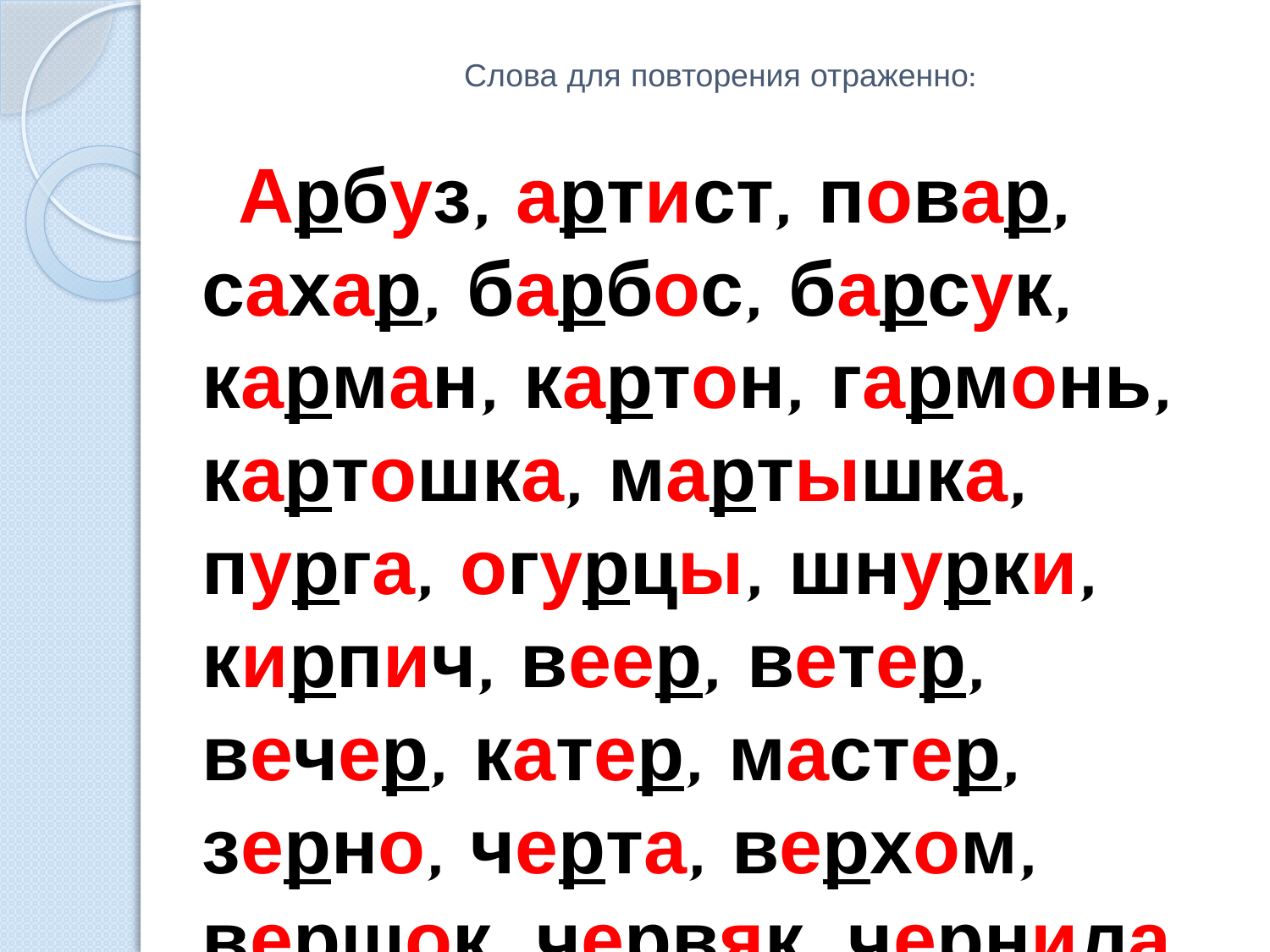

# Слова для повторения отраженно:
   Арбуз, артист, повар, сахар, барбос, барсук, карман, картон, гармонь, картошка, мартышка, пурга, огурцы, шнурки, кирпич, веер, ветер, вечер, катер, мастер, зерно, черта, верхом, вершок, червяк, чернила, перчатки.